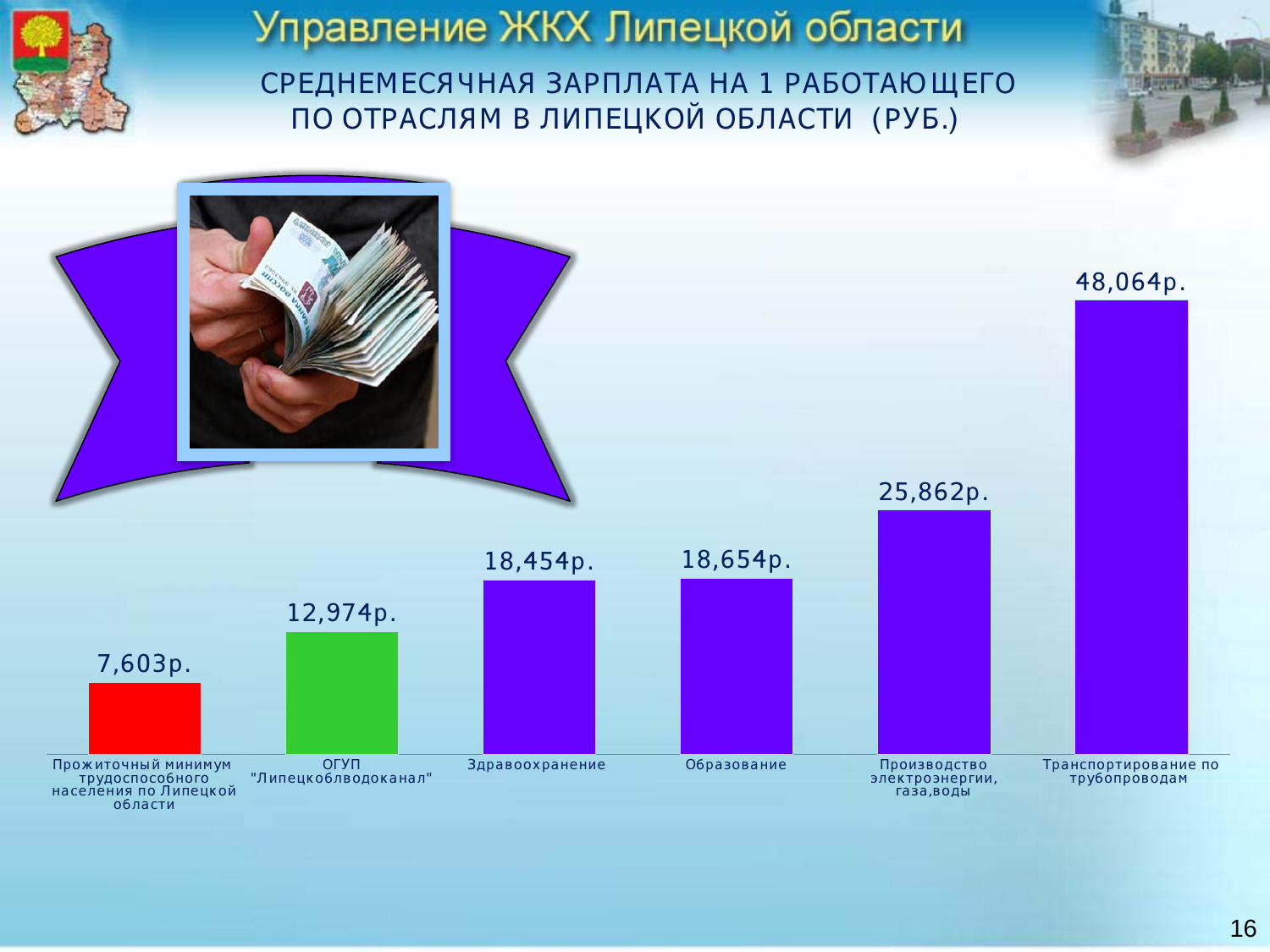

# СРЕДНЕМЕСЯЧНАЯ ЗАРПЛАТА НА 1 РАБОТАЮЩЕГО ПО ОТРАСЛЯМ В ЛИПЕЦКОЙ ОБЛАСТИ  (РУБ.)

### Chart

| Category | средняя з/п (руб.) |
|---|---|
| Прожиточный минимум  трудоспособного населения по Липецкой области | 7603.0 |
| ОГУП "Липецкоблводоканал" | 12974.0 |
| Здравоохранение  | 18454.0 |
| Образование | 18654.0 |
| Производство электроэнергии, газа,воды | 25862.0 |
| Транспортирование по трубопроводам  | 48064.0 |
16